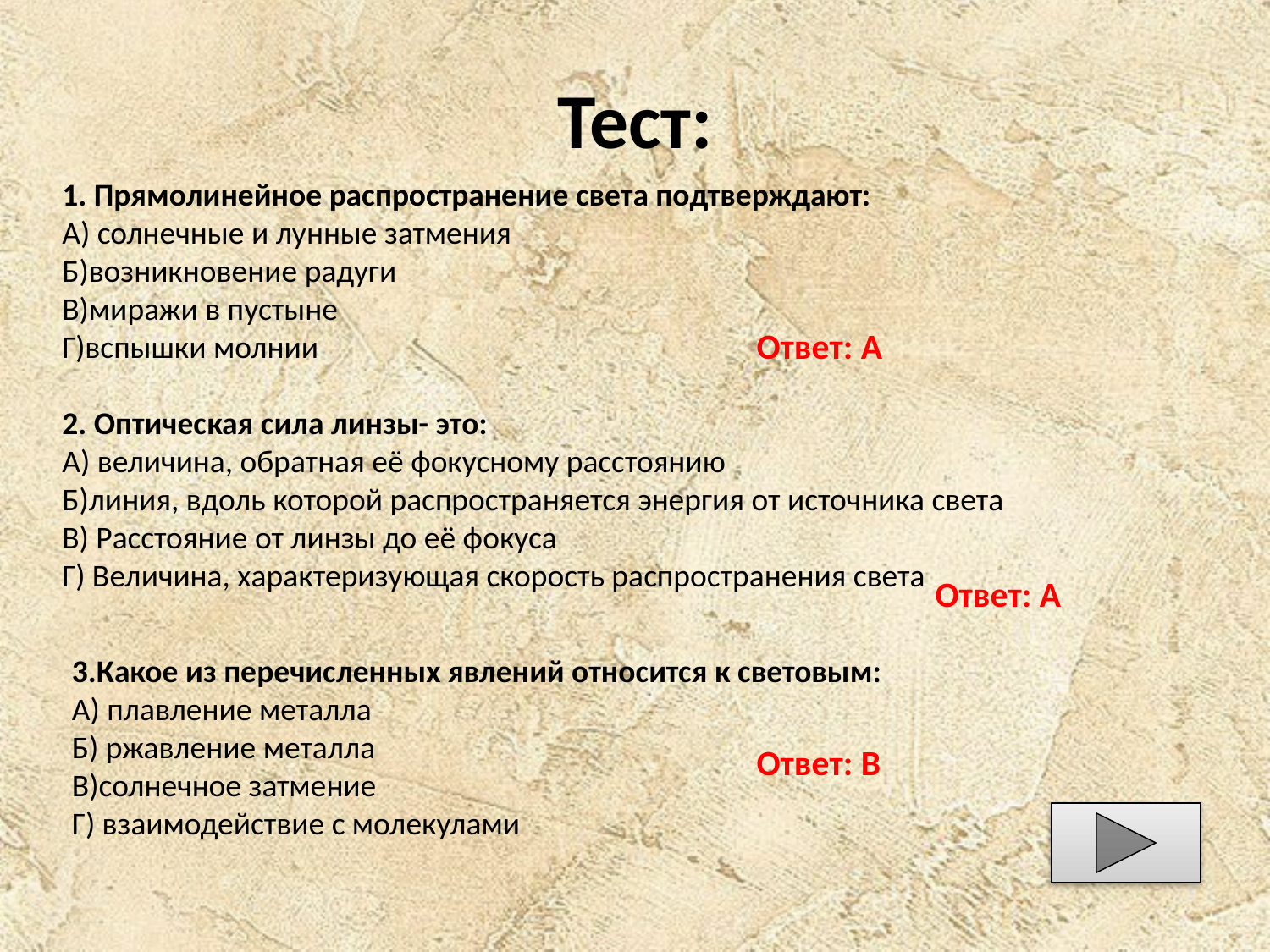

# Тест:
1. Прямолинейное распространение света подтверждают:
А) солнечные и лунные затмения
Б)возникновение радуги
В)миражи в пустыне
Г)вспышки молнии

Ответ: А
2. Оптическая сила линзы- это:
А) величина, обратная её фокусному расстоянию
Б)линия, вдоль которой распространяется энергия от источника света
В) Расстояние от линзы до её фокуса
Г) Величина, характеризующая скорость распространения света
Ответ: А
3.Какое из перечисленных явлений относится к световым:
А) плавление металла
Б) ржавление металла
В)солнечное затмение
Г) взаимодействие с молекулами
Ответ: В